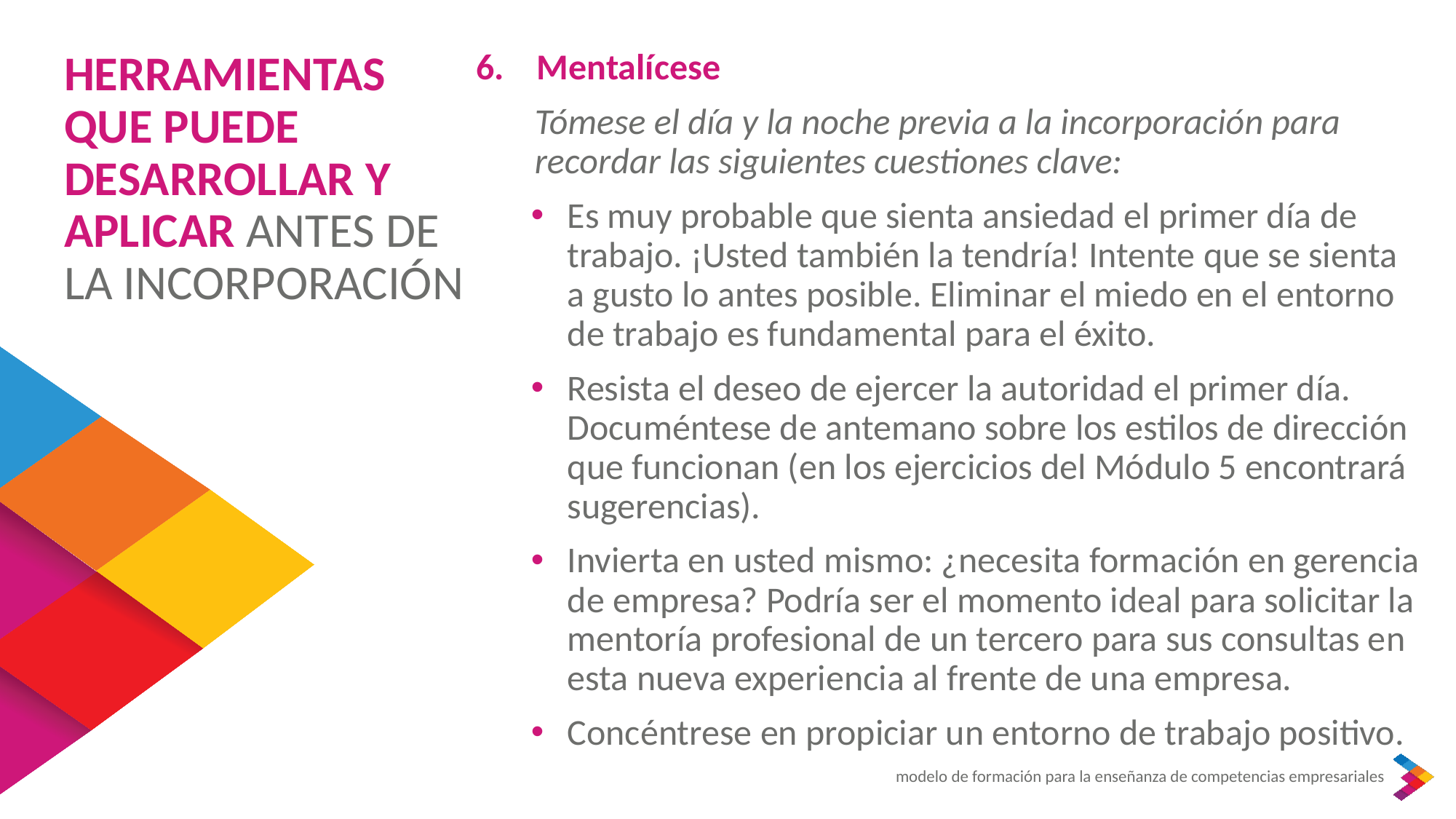

6.    Mentalícese
Tómese el día y la noche previa a la incorporación para recordar las siguientes cuestiones clave:
Es muy probable que sienta ansiedad el primer día de trabajo. ¡Usted también la tendría! Intente que se sienta a gusto lo antes posible. Eliminar el miedo en el entorno de trabajo es fundamental para el éxito.
Resista el deseo de ejercer la autoridad el primer día. Documéntese de antemano sobre los estilos de dirección que funcionan (en los ejercicios del Módulo 5 encontrará sugerencias).
Invierta en usted mismo: ¿necesita formación en gerencia de empresa? Podría ser el momento ideal para solicitar la mentoría profesional de un tercero para sus consultas en esta nueva experiencia al frente de una empresa.
Concéntrese en propiciar un entorno de trabajo positivo.
HERRAMIENTAS QUE PUEDE DESARROLLAR Y APLICAR ANTES DE LA INCORPORACIÓN